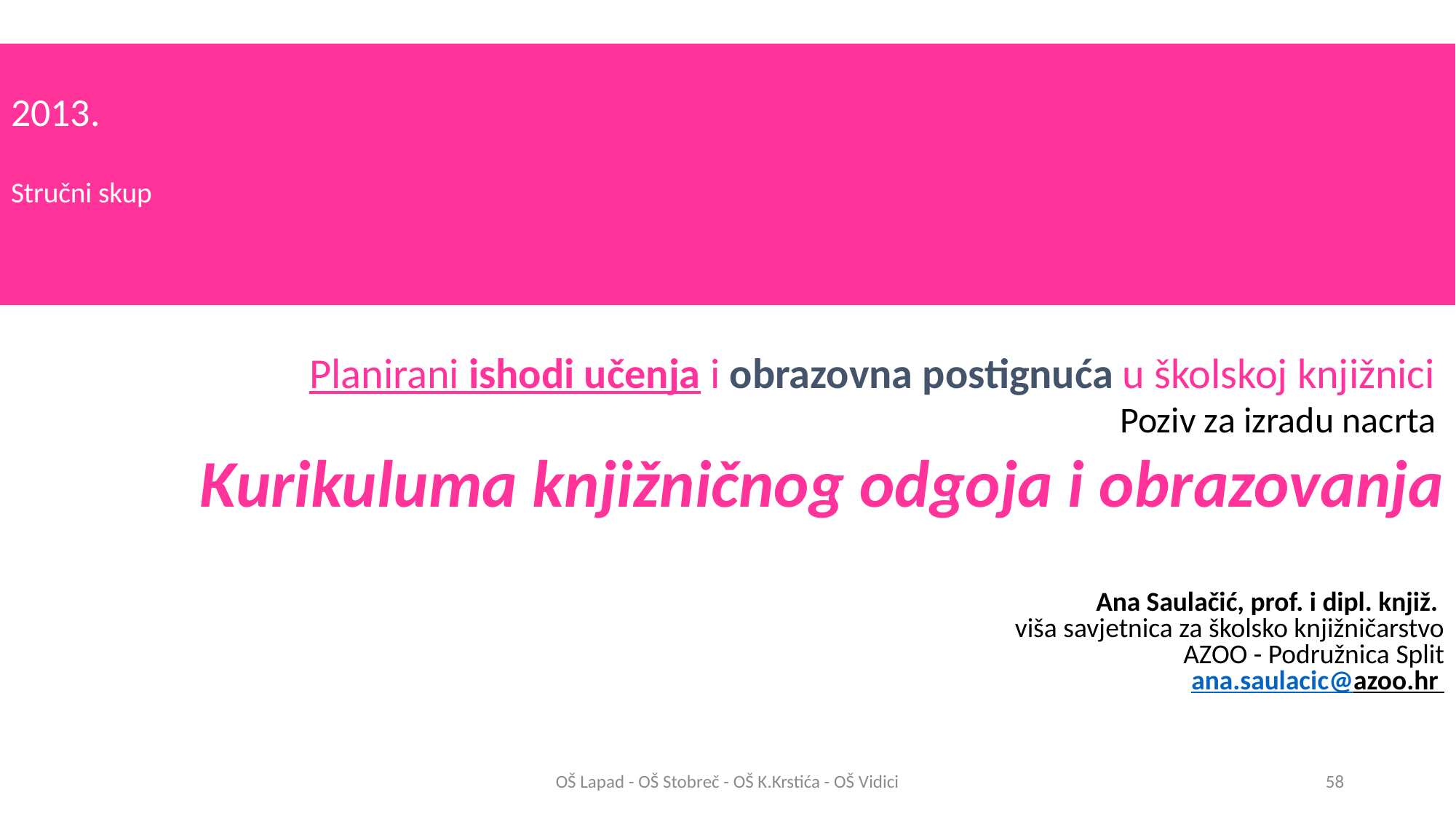

# 2013. Stručni skup
Planirani ishodi učenja i obrazovna postignuća u školskoj knjižnici
Poziv za izradu nacrta
Kurikuluma knjižničnog odgoja i obrazovanja
Ana Saulačić, prof. i dipl. knjiž.
viša savjetnica za školsko knjižničarstvo
AZOO - Podružnica Split
ana.saulacic@azoo.hr
OŠ Lapad - OŠ Stobreč - OŠ K.Krstića - OŠ Vidici
58